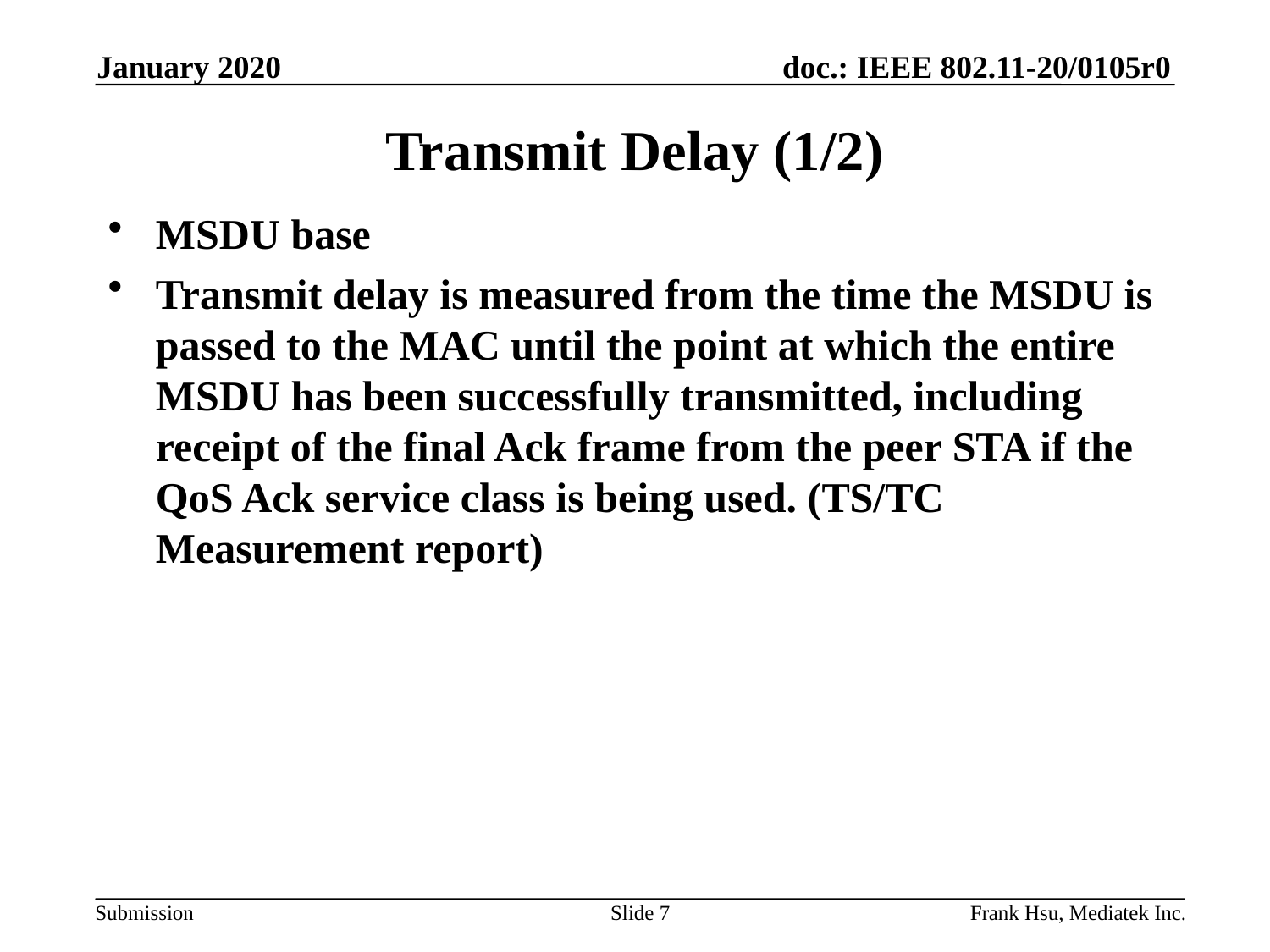

January 2020
# Transmit Delay (1/2)
MSDU base
Transmit delay is measured from the time the MSDU is passed to the MAC until the point at which the entire MSDU has been successfully transmitted, including receipt of the final Ack frame from the peer STA if the QoS Ack service class is being used. (TS/TC Measurement report)
Slide 7
Frank Hsu, Mediatek Inc.